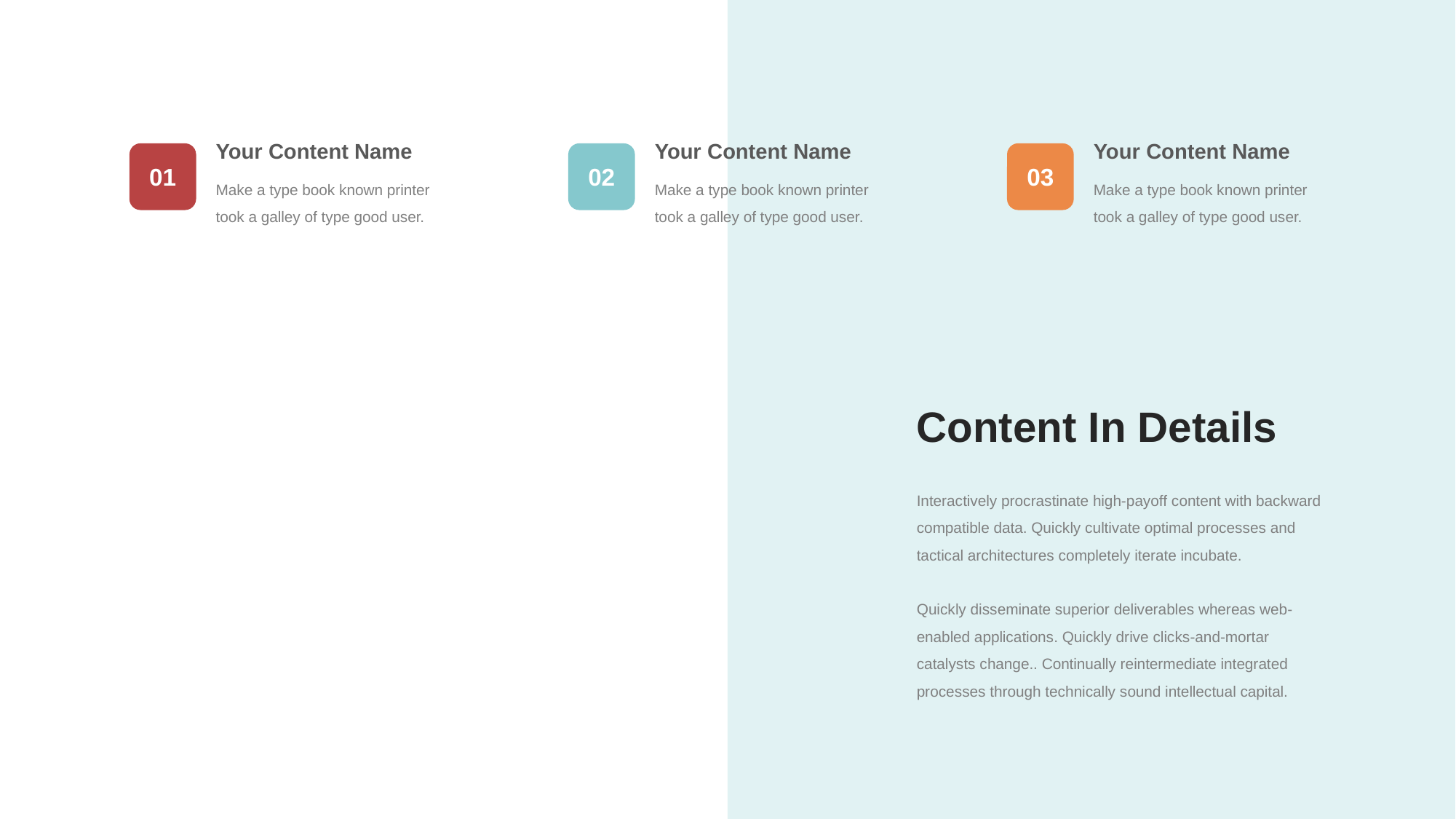

Your Content Name
Your Content Name
Your Content Name

01
02
03
Make a type book known printer took a galley of type good user.
Make a type book known printer took a galley of type good user.
Make a type book known printer took a galley of type good user.

Content In Details
Interactively procrastinate high-payoff content with backward compatible data. Quickly cultivate optimal processes and tactical architectures completely iterate incubate.

Quickly disseminate superior deliverables whereas web-enabled applications. Quickly drive clicks-and-mortar catalysts change.. Continually reintermediate integrated processes through technically sound intellectual capital.